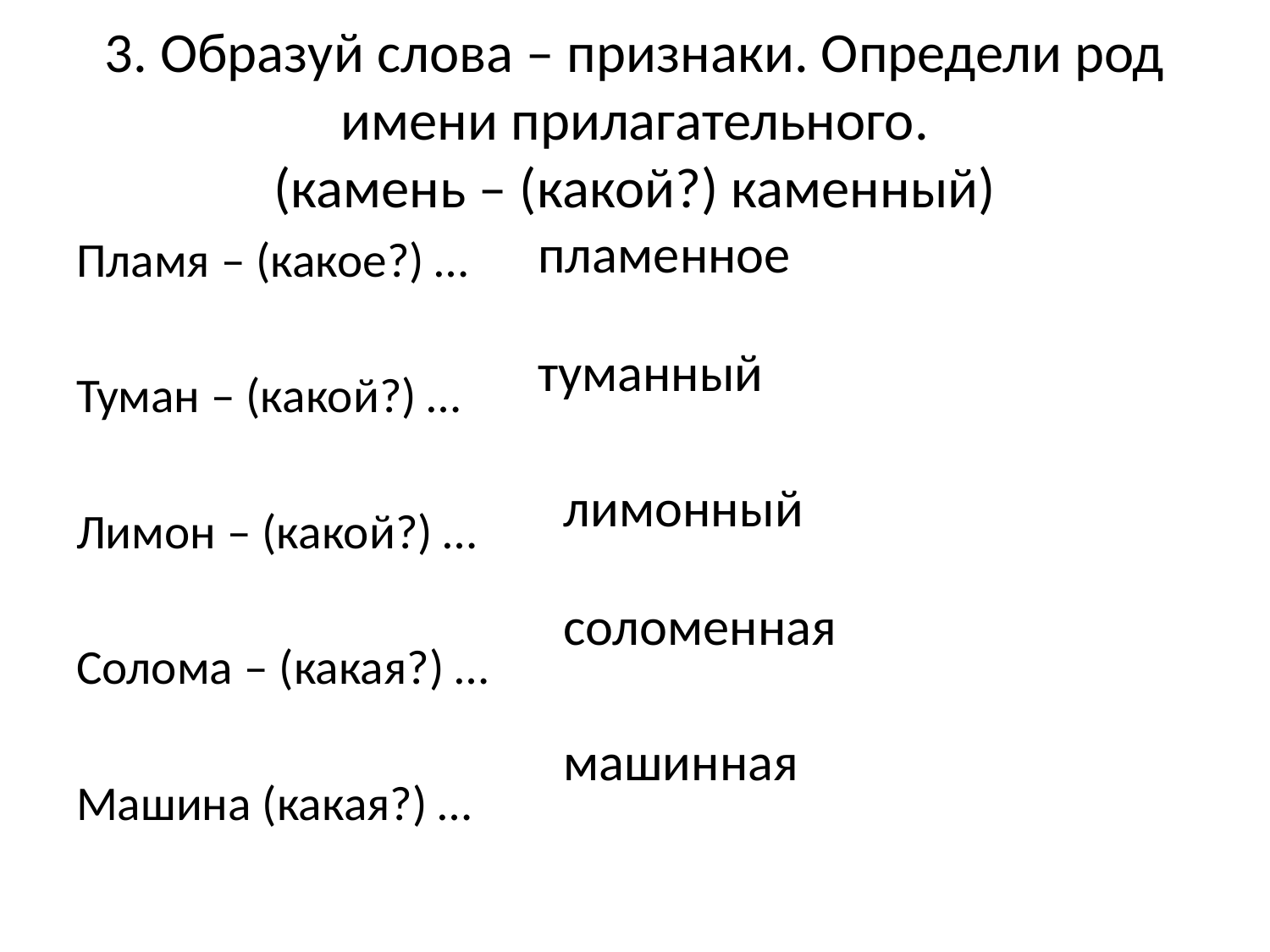

# 3. Образуй слова – признаки. Определи род имени прилагательного. (камень – (какой?) каменный)
пламенное
Пламя – (какое?) …

Туман – (какой?) …

Лимон – (какой?) …

Солома – (какая?) …

Машина (какая?) …
туманный
лимонный
соломенная
машинная